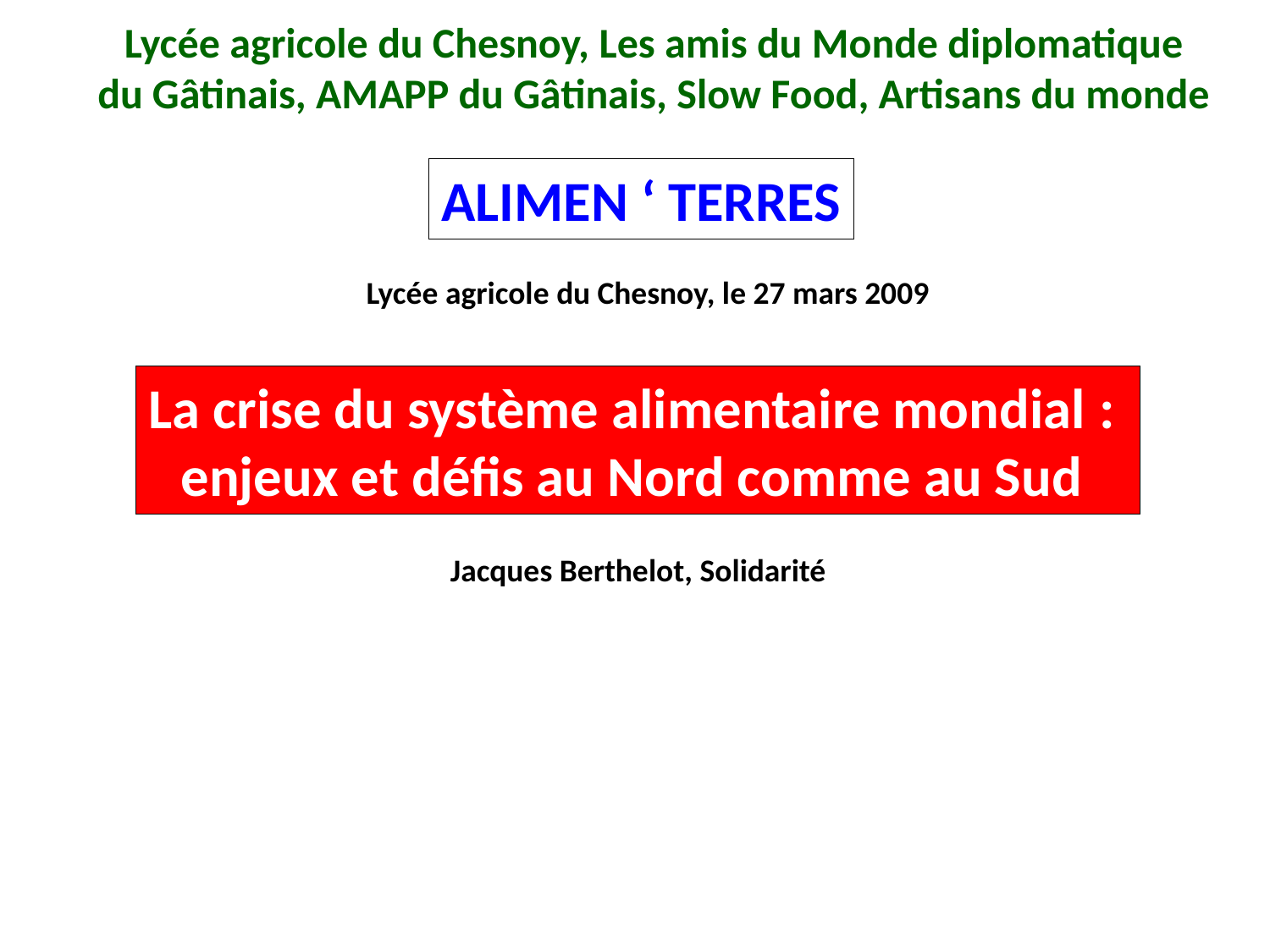

Lycée agricole du Chesnoy, Les amis du Monde diplomatique
 du Gâtinais, AMAPP du Gâtinais, Slow Food, Artisans du monde
ALIMEN ‘ TERRES
Lycée agricole du Chesnoy, le 27 mars 2009
La crise du système alimentaire mondial :
enjeux et défis au Nord comme au Sud
Jacques Berthelot, Solidarité